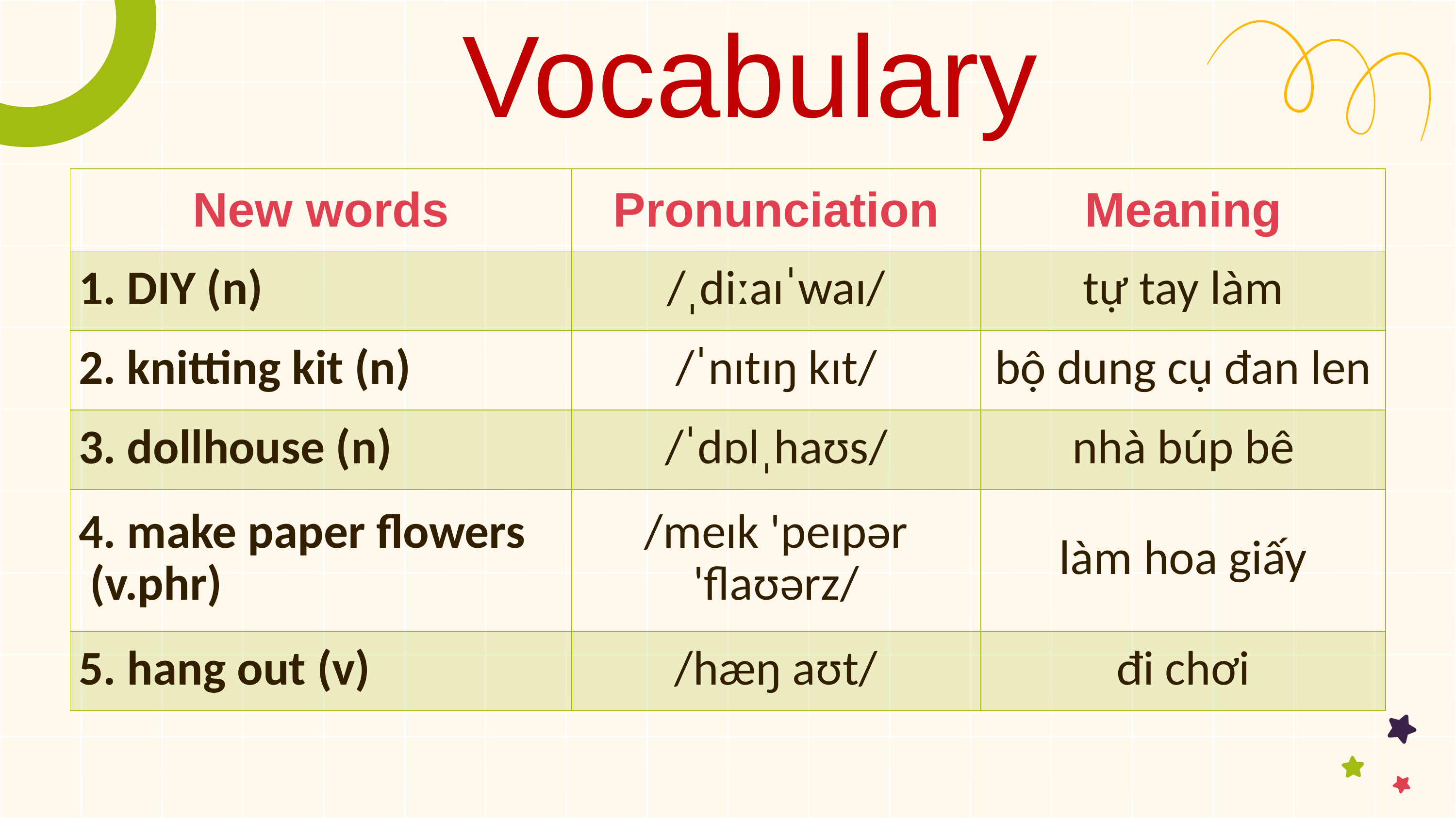

Vocabulary
| New words | Pronunciation | Meaning |
| --- | --- | --- |
| 1. DIY (n) | /ˌdiːaɪˈwaɪ/ | tự tay làm |
| 2. knitting kit (n) | /ˈnɪtɪŋ kɪt/ | bộ dung cụ đan len |
| 3. dollhouse (n) | /ˈdɒlˌhaʊs/ | nhà búp bê |
| 4. make paper flowers (v.phr) | /meɪk 'peɪpər 'flaʊərz/ | làm hoa giấy |
| 5. hang out (v) | /hæŋ aʊt/ | đi chơi |